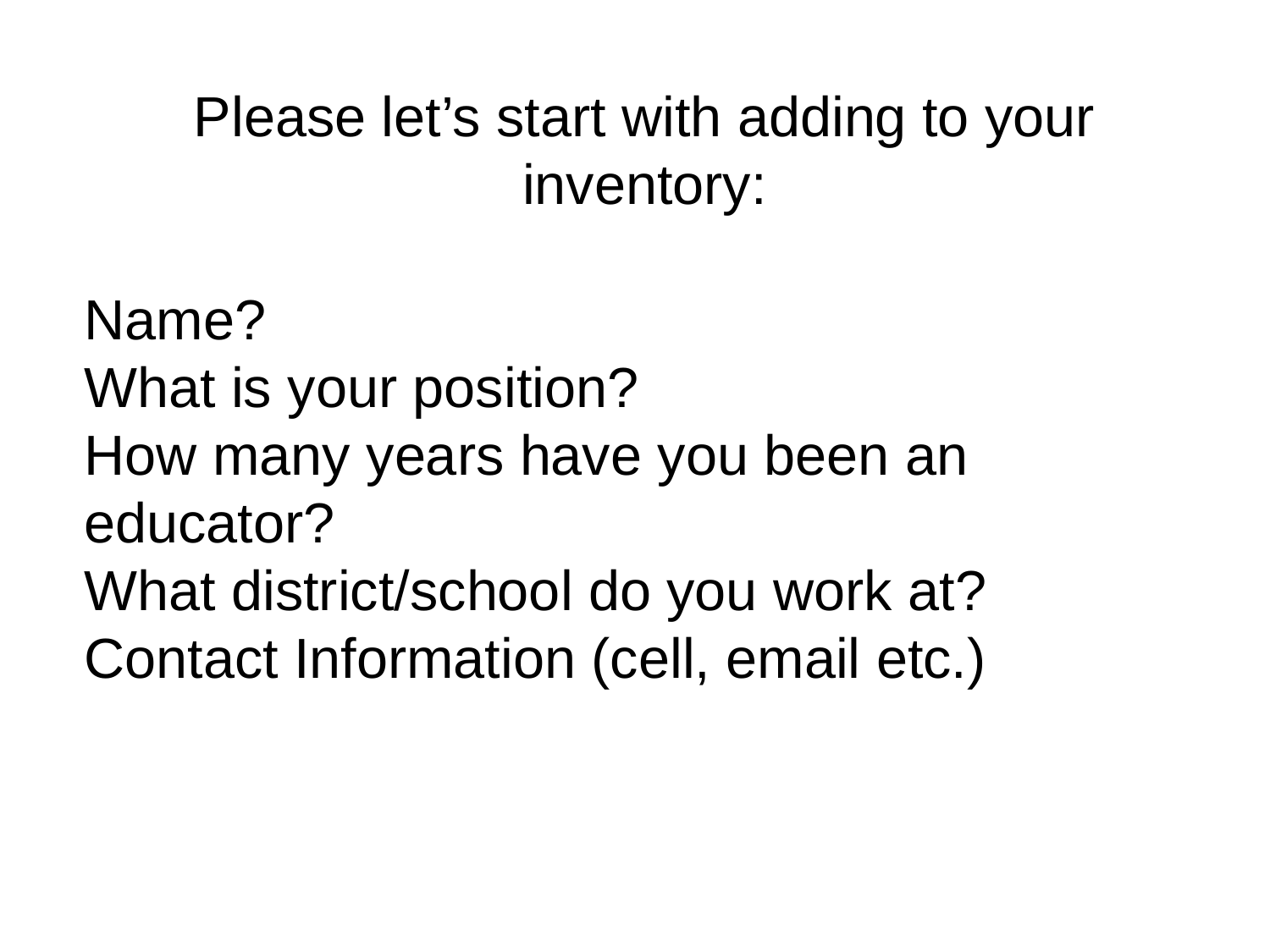

Please let’s start with adding to your inventory:
Name?
What is your position?
How many years have you been an educator? 
What district/school do you work at?
Contact Information (cell, email etc.)